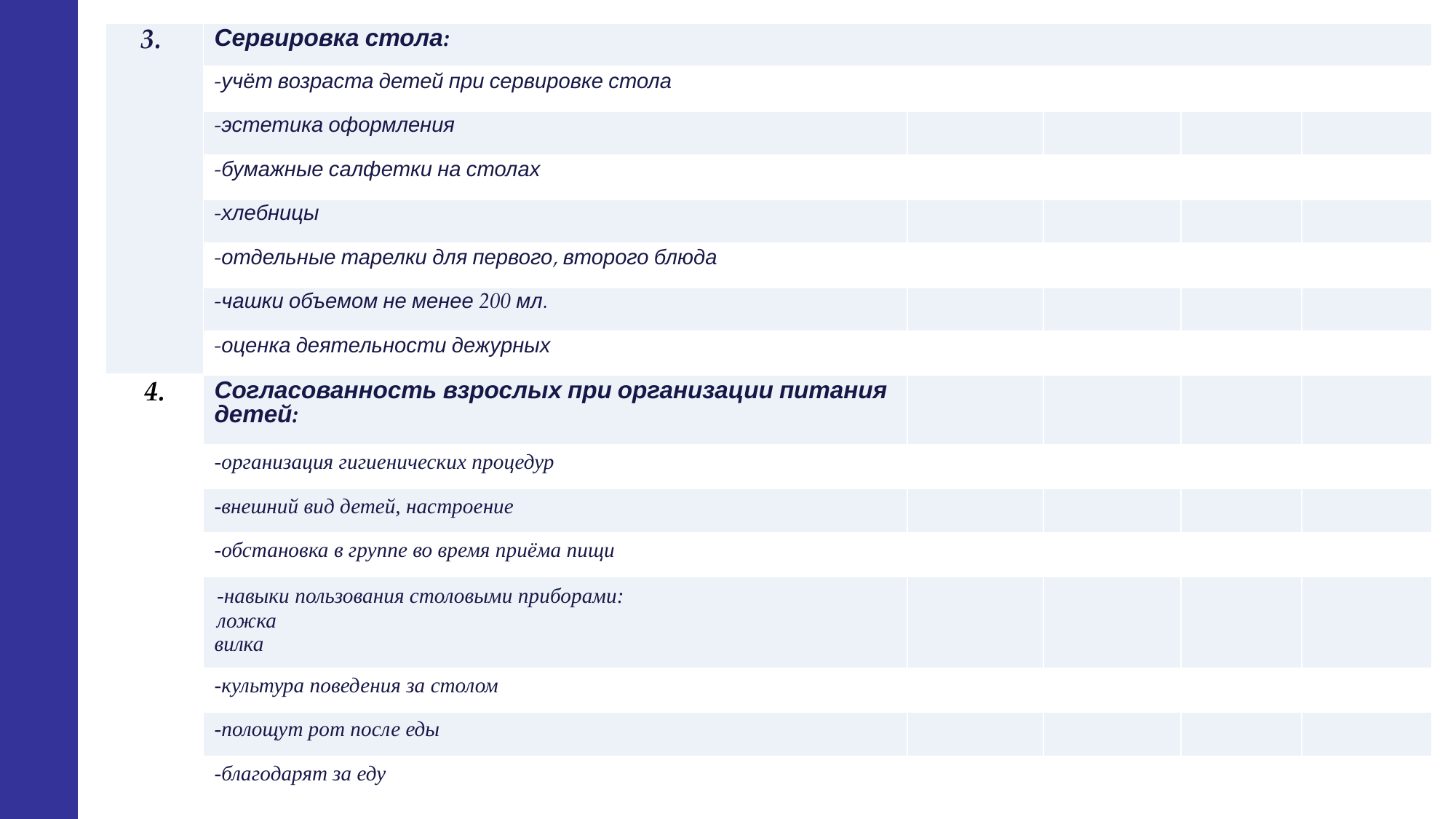

| 3. | Сервировка стола: |  |  |  |  |
| --- | --- | --- | --- | --- | --- |
|  | -учёт возраста детей при сервировке стола |  |  |  |  |
|  | -эстетика оформления |  |  |  |  |
|  | -бумажные салфетки на столах |  |  |  |  |
|  | -хлебницы |  |  |  |  |
|  | -отдельные тарелки для первого, второго блюда |  |  |  |  |
|  | -чашки объемом не менее 200 мл. |  |  |  |  |
|  | -оценка деятельности дежурных |  |  |  |  |
| 4. | Согласованность взрослых при организации питания детей: |  |  |  |  |
|  | -организация гигиенических процедур |  |  |  |  |
|  | -внешний вид детей, настроение |  |  |  |  |
|  | -обстановка в группе во время приёма пищи |  |  |  |  |
|  | -навыки пользования столовыми приборами: ложка вилка |  |  |  |  |
|  | -культура поведения за столом |  |  |  |  |
|  | -полощут рот после еды |  |  |  |  |
|  | -благодарят за еду |  |  |  |  |